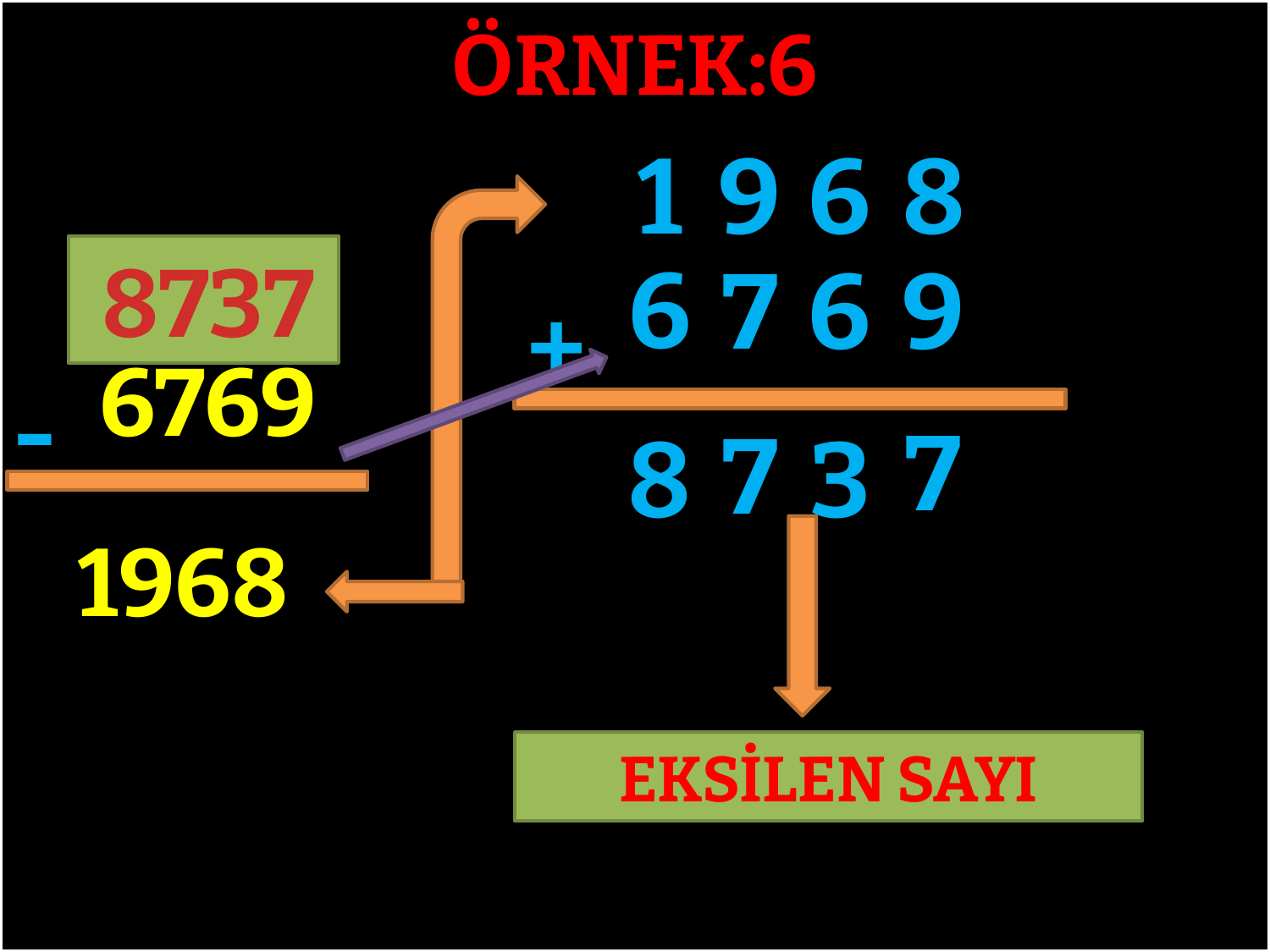

ÖRNEK:6
1
9
6
8

8737

6
7
6
9
+
#
6769
-

7
7
8
3

1968

EKSİLEN SAYI